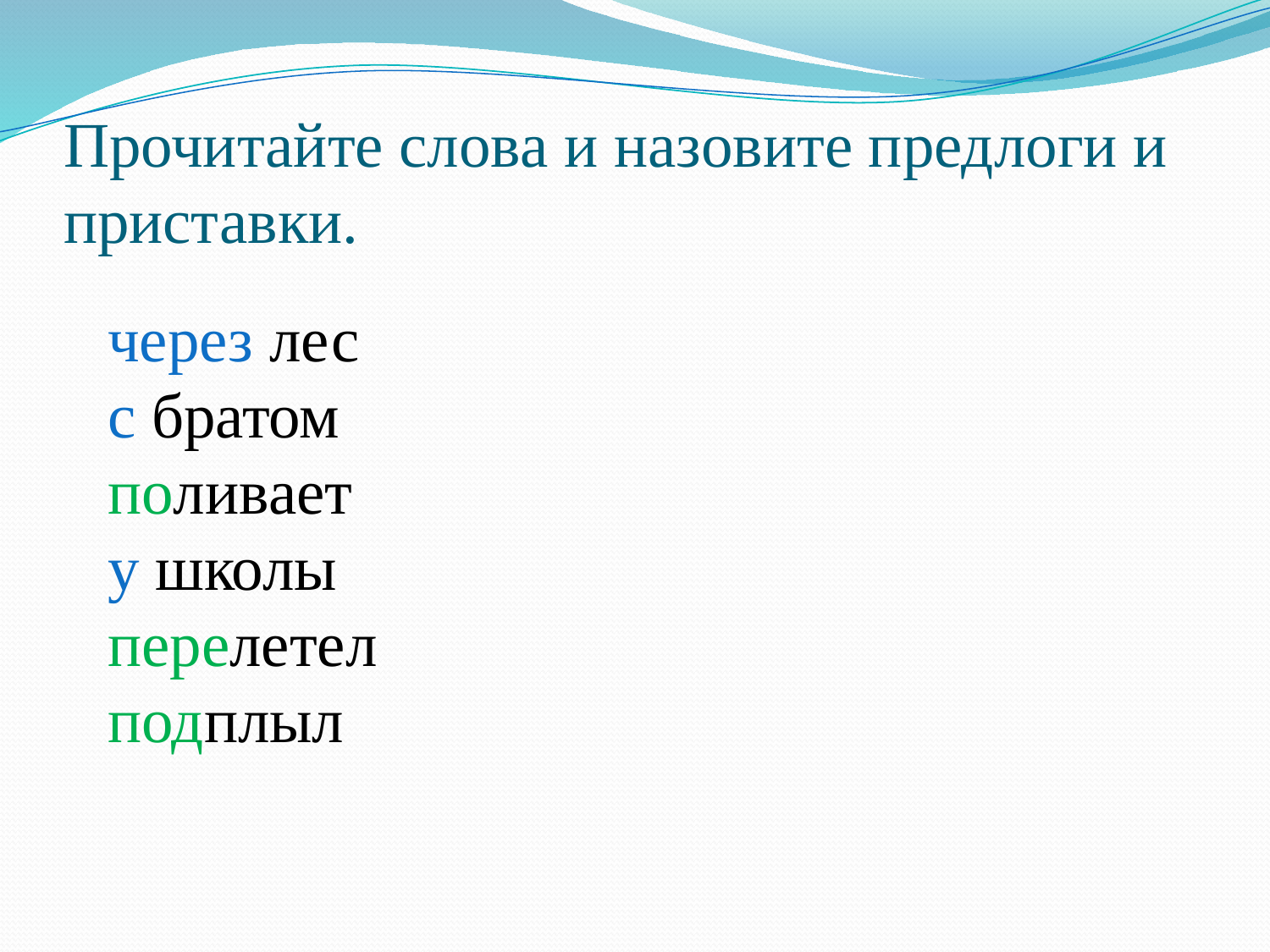

# Прочитайте слова и назовите предлоги и приставки.
через лес
с братом
поливает
у школы
перелетел
подплыл